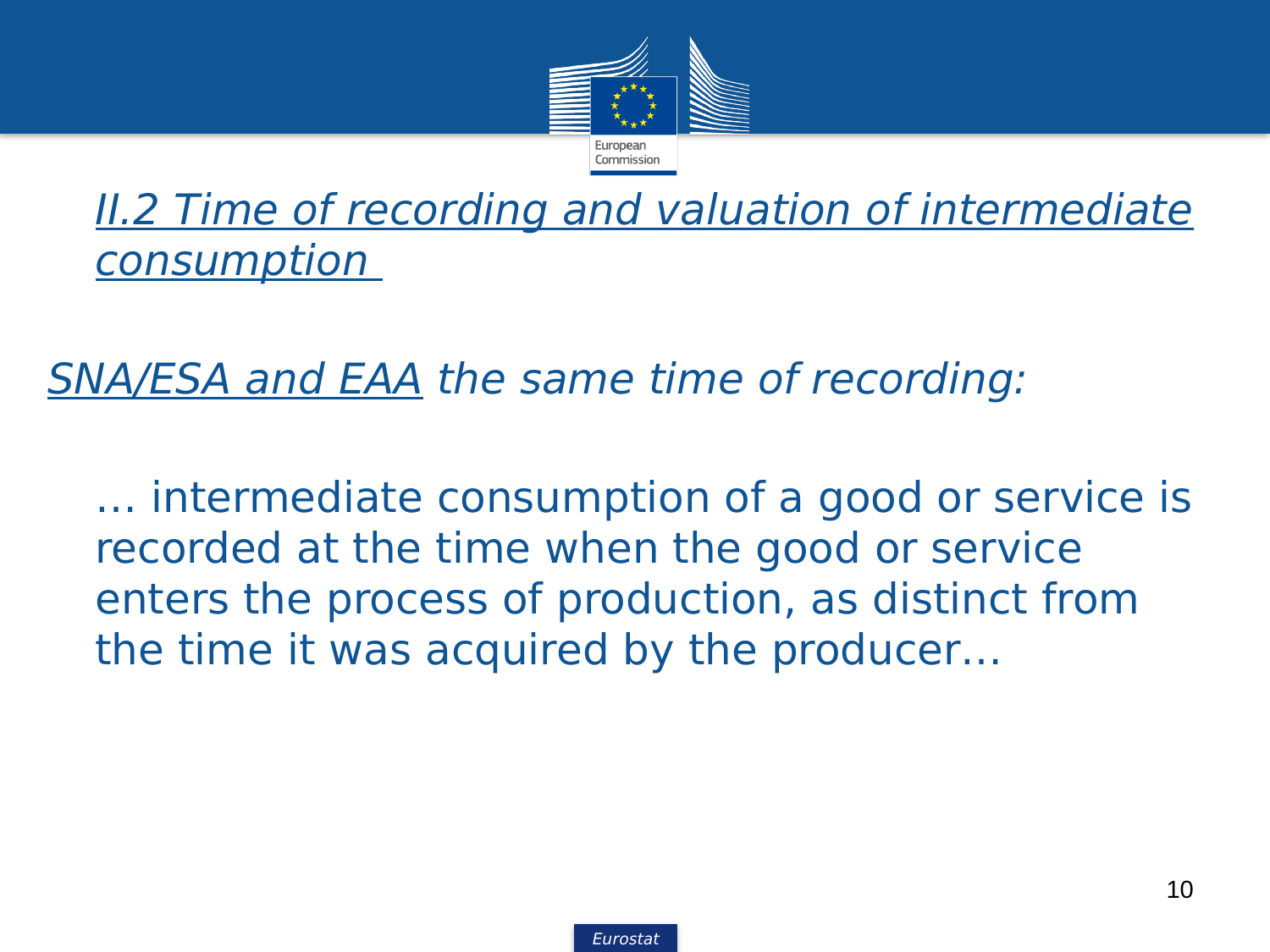

II.2 Time of recording and valuation of intermediate consumption

SNA/ESA and EAA the same time of recording:

… intermediate consumption of a good or service is recorded at the time when the good or service enters the process of production, as distinct from the time it was acquired by the producer…
10